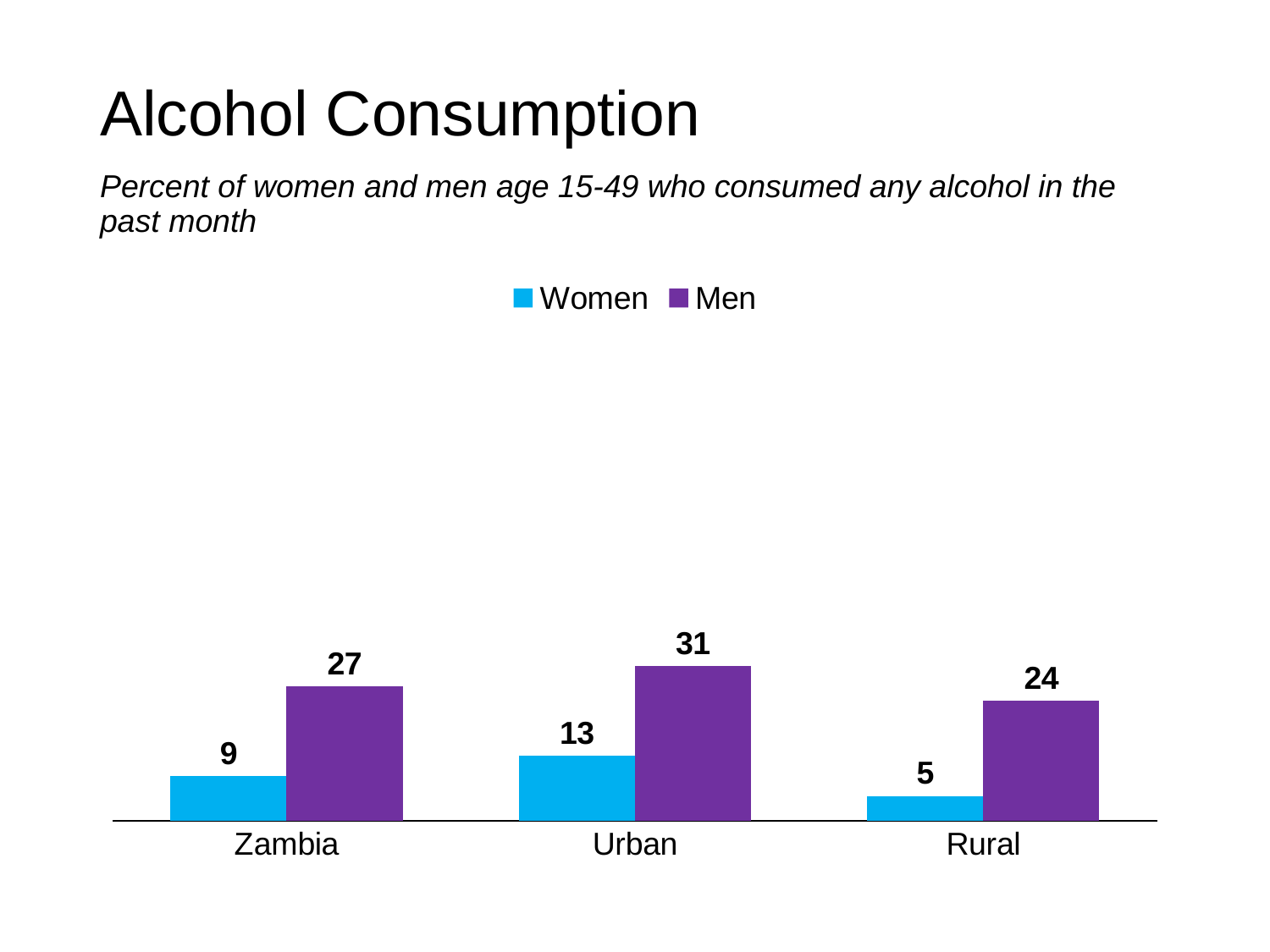

# Alcohol Consumption
Percent of women and men age 15-49 who consumed any alcohol in the past month

### Chart

| Category | Women | Men |
|---|---|---|
| Zambia | 9.0 | 27.0 |
| Urban | 13.0 | 31.0 |
| Rural | 5.0 | 24.0 |